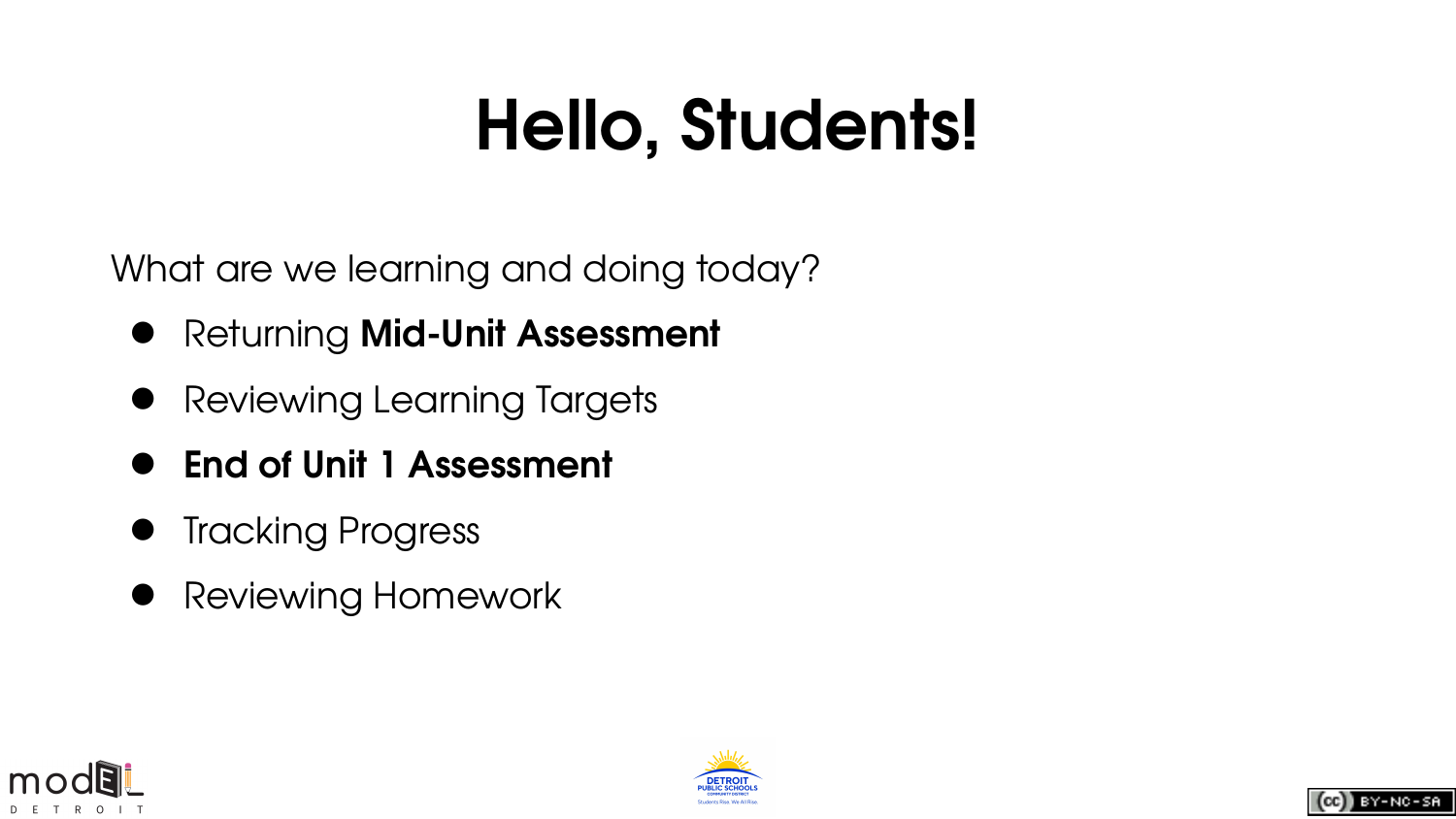

# Hello, Students!
What are we learning and doing today?
Returning Mid-Unit Assessment
Reviewing Learning Targets
End of Unit 1 Assessment
Tracking Progress
Reviewing Homework